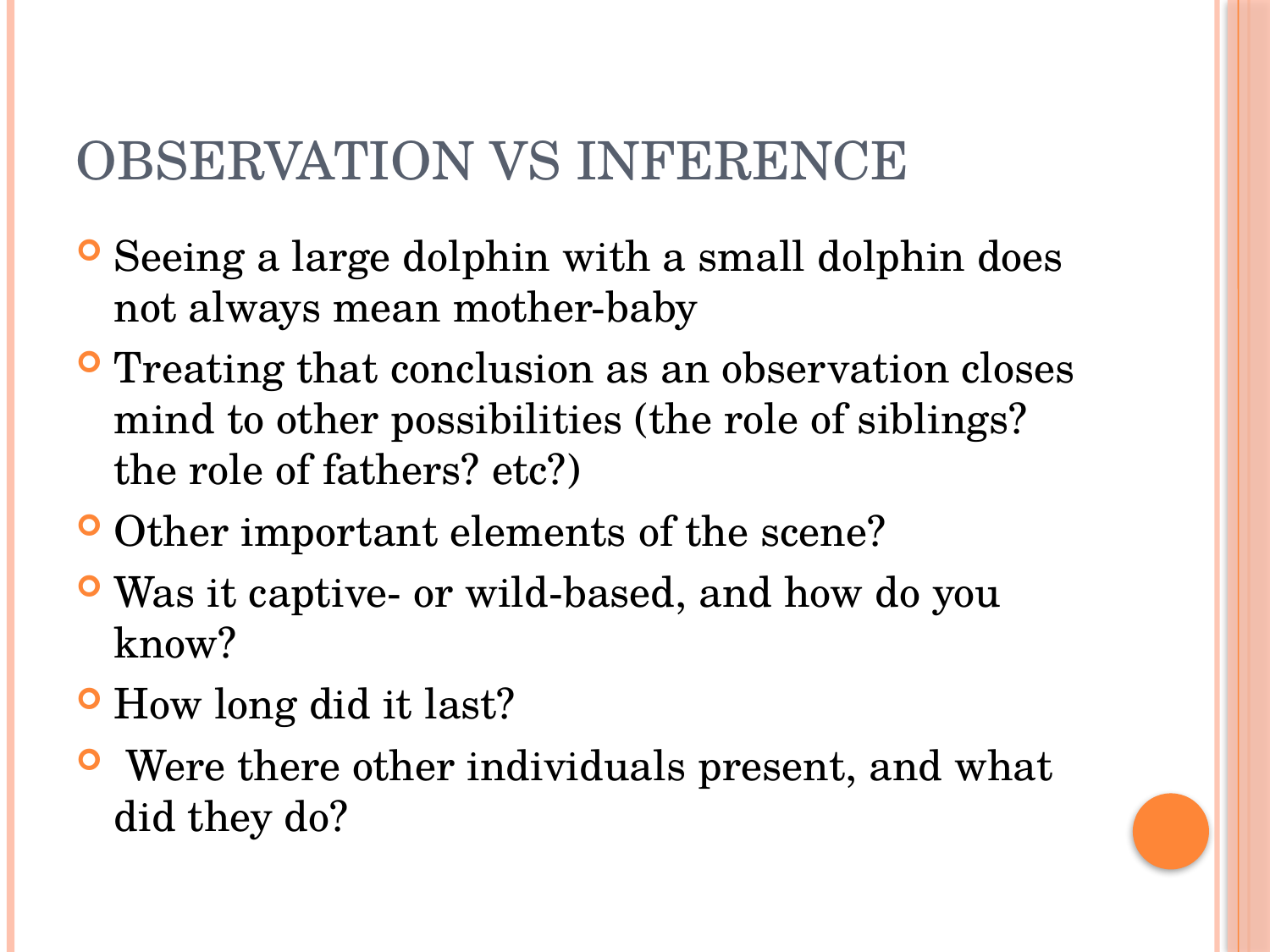

# Observation vs Inference
Seeing a large dolphin with a small dolphin does not always mean mother-baby
Treating that conclusion as an observation closes mind to other possibilities (the role of siblings? the role of fathers? etc?)
Other important elements of the scene?
Was it captive- or wild-based, and how do you know?
How long did it last?
 Were there other individuals present, and what did they do?